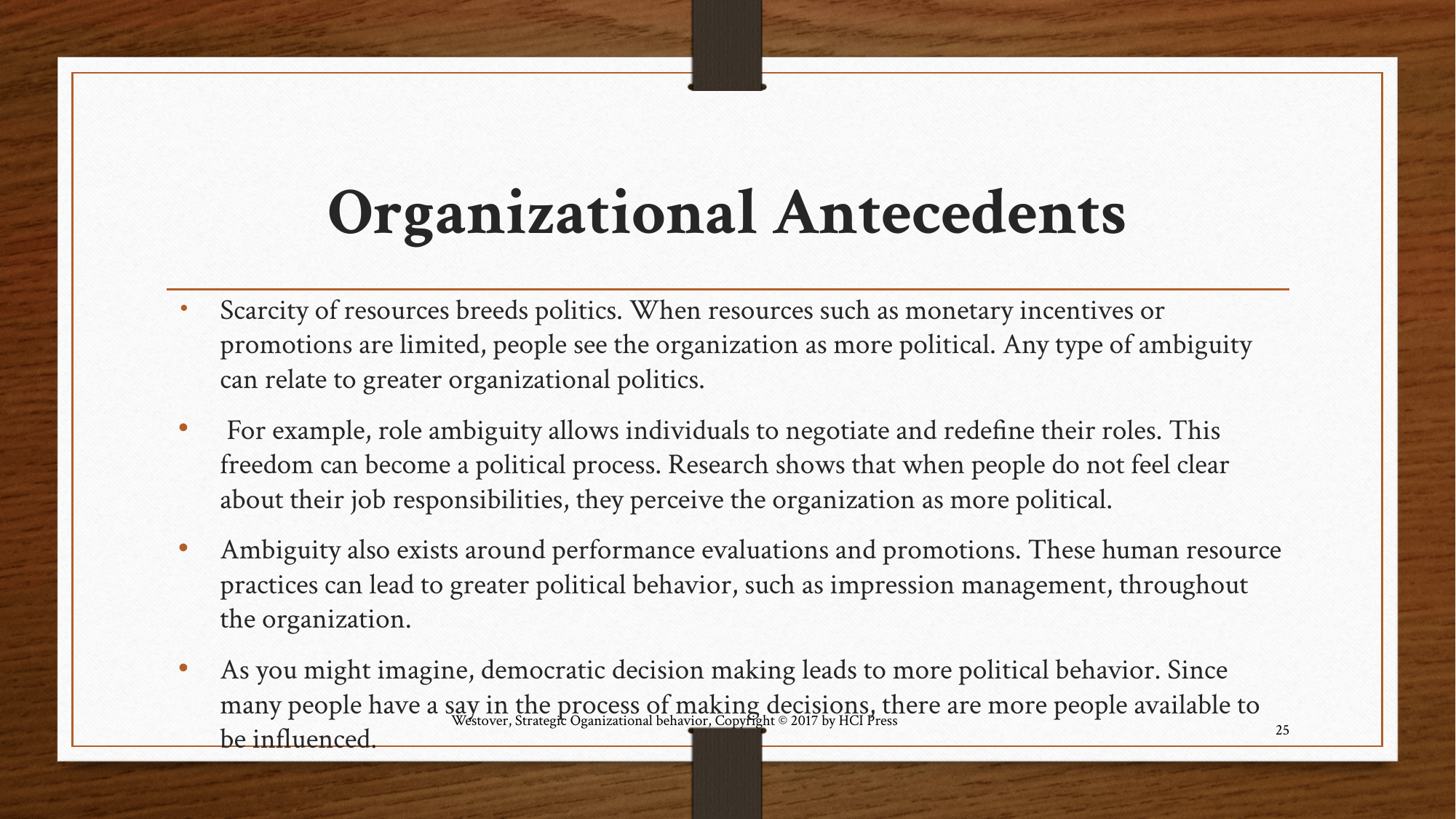

# Organizational Antecedents
Scarcity of resources breeds politics. When resources such as monetary incentives or promotions are limited, people see the organization as more political. Any type of ambiguity can relate to greater organizational politics.
 For example, role ambiguity allows individuals to negotiate and redefine their roles. This freedom can become a political process. Research shows that when people do not feel clear about their job responsibilities, they perceive the organization as more political.
Ambiguity also exists around performance evaluations and promotions. These human resource practices can lead to greater political behavior, such as impression management, throughout the organization.
As you might imagine, democratic decision making leads to more political behavior. Since many people have a say in the process of making decisions, there are more people available to be influenced.
25
Westover, Strategic Oganizational behavior, Copyright © 2017 by HCI Press